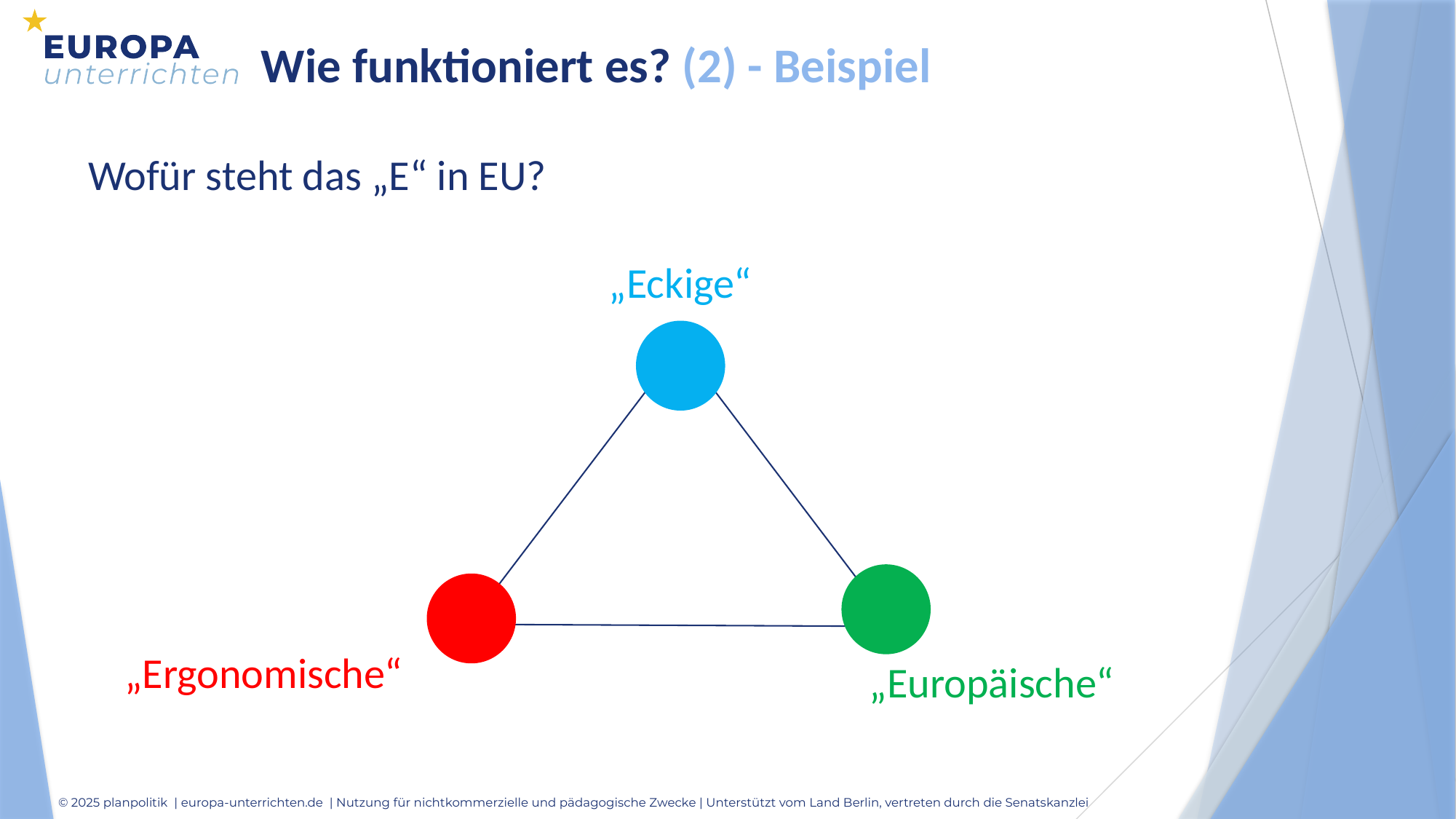

Wie funktioniert es? (2) - Beispiel
Wofür steht das „E“ in EU?
„Eckige“

„Ergonomische“
„Europäische“